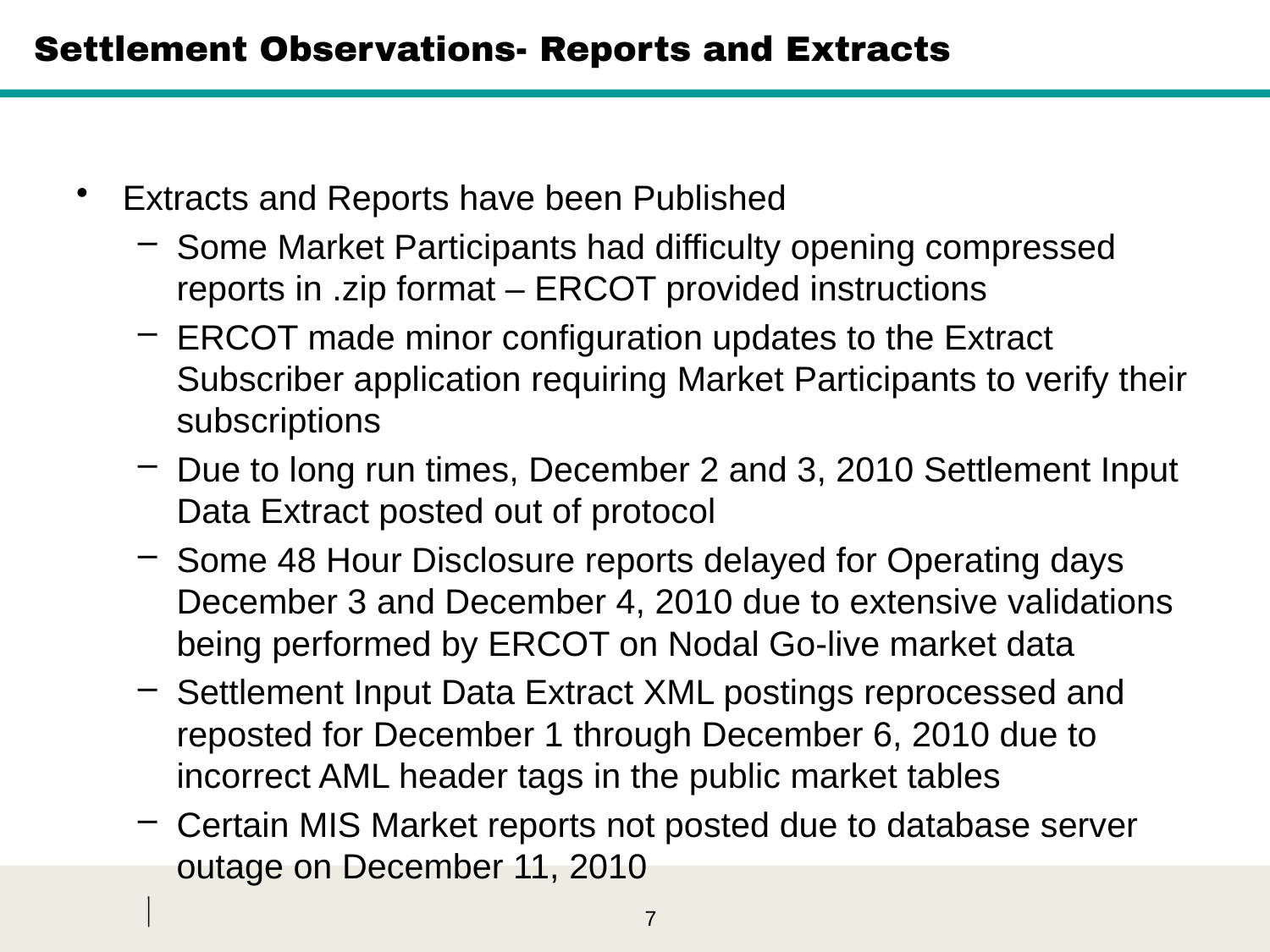

# Settlement Observations- Reports and Extracts
Extracts and Reports have been Published
Some Market Participants had difficulty opening compressed reports in .zip format – ERCOT provided instructions
ERCOT made minor configuration updates to the Extract Subscriber application requiring Market Participants to verify their subscriptions
Due to long run times, December 2 and 3, 2010 Settlement Input Data Extract posted out of protocol
Some 48 Hour Disclosure reports delayed for Operating days December 3 and December 4, 2010 due to extensive validations being performed by ERCOT on Nodal Go-live market data
Settlement Input Data Extract XML postings reprocessed and reposted for December 1 through December 6, 2010 due to incorrect AML header tags in the public market tables
Certain MIS Market reports not posted due to database server outage on December 11, 2010